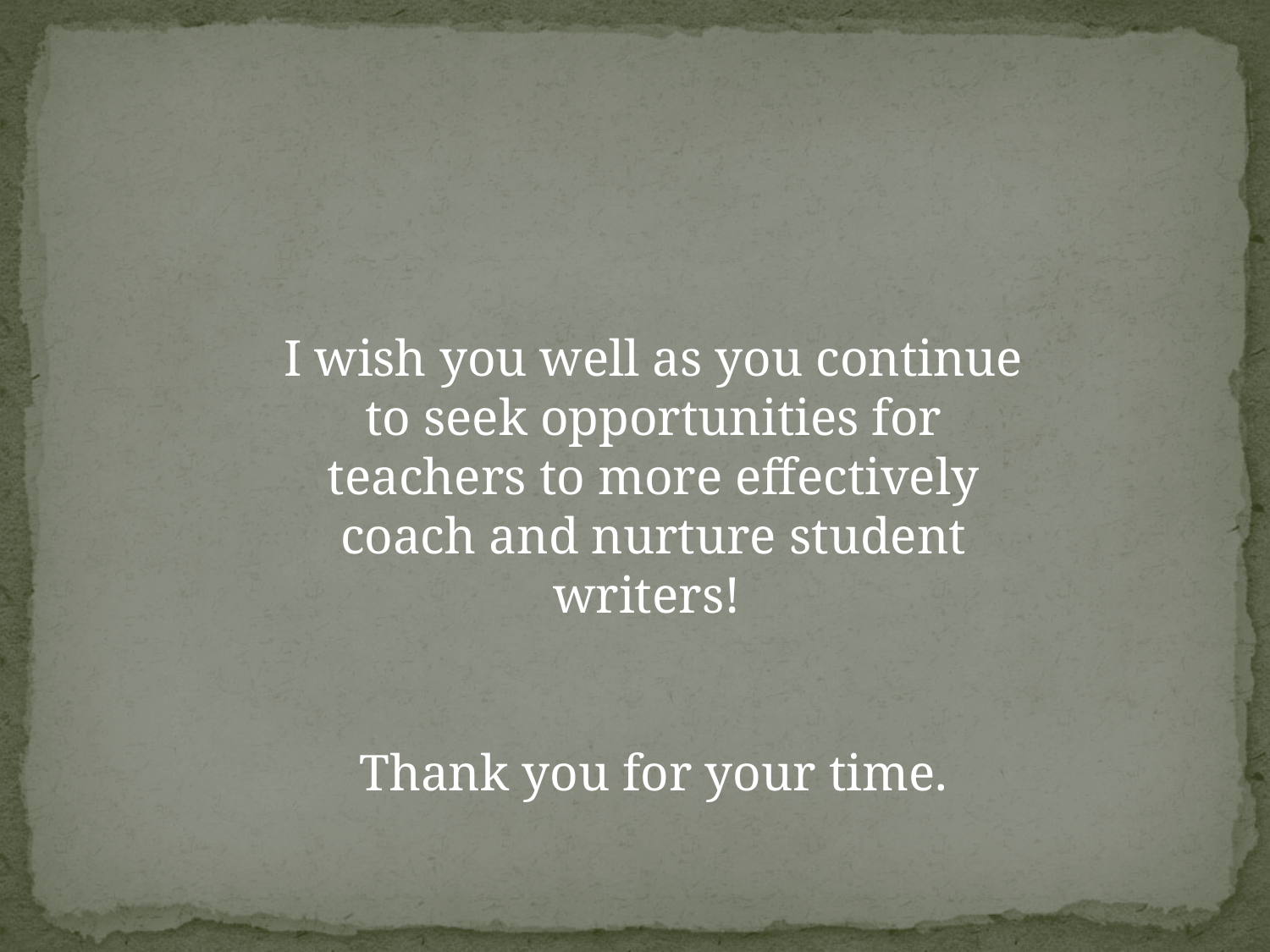

I wish you well as you continue to seek opportunities for teachers to more effectively coach and nurture student writers!

Thank you for your time.